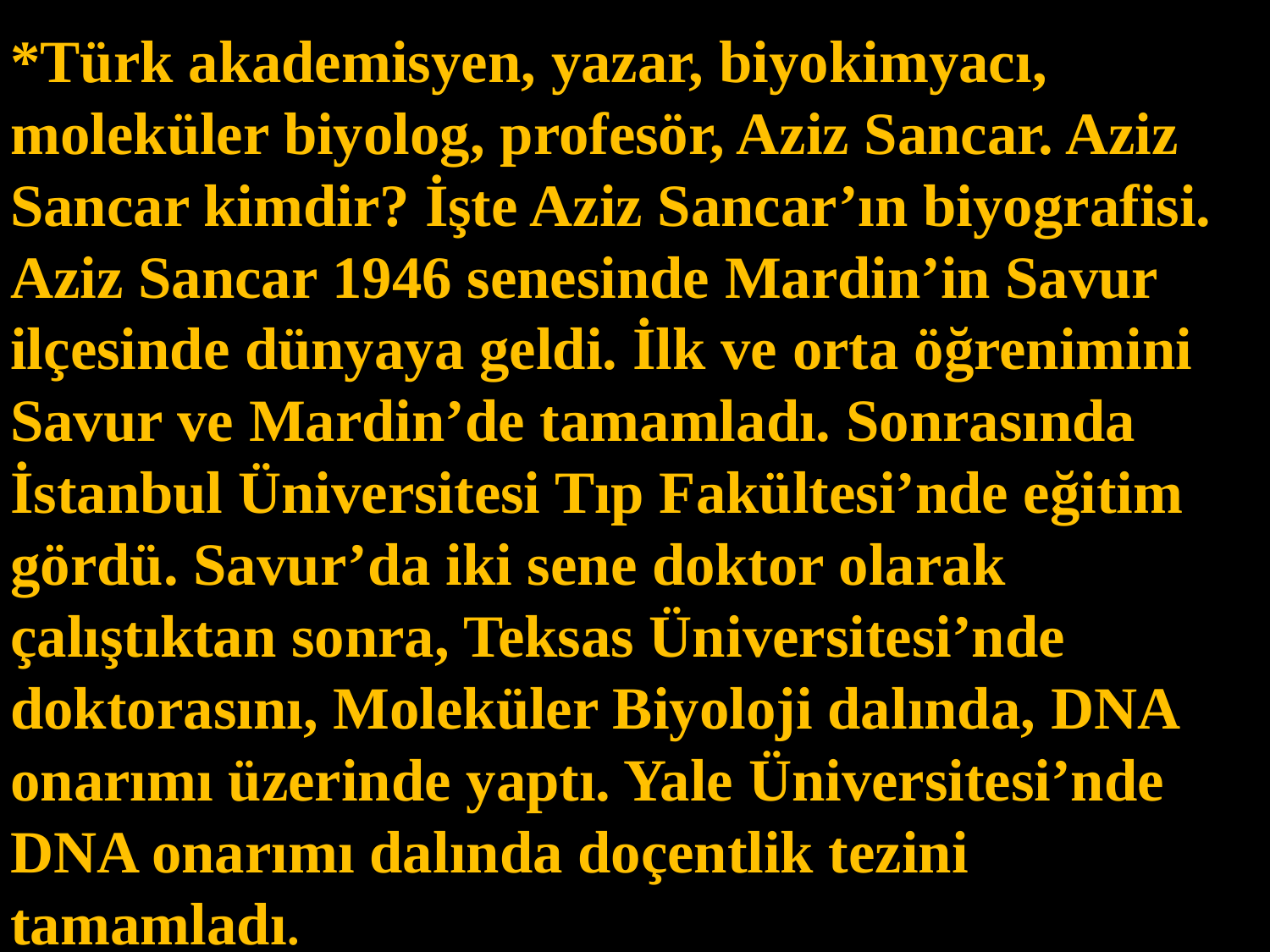

*Türk akademisyen, yazar, biyokimyacı, moleküler biyolog, profesör, Aziz Sancar. Aziz Sancar kimdir? İşte Aziz Sancar’ın biyografisi. Aziz Sancar 1946 senesinde Mardin’in Savur ilçesinde dünyaya geldi. İlk ve orta öğrenimini Savur ve Mardin’de tamamladı. Sonrasında İstanbul Üniversitesi Tıp Fakültesi’nde eğitim gördü. Savur’da iki sene doktor olarak çalıştıktan sonra, Teksas Üniversitesi’nde doktorasını, Moleküler Biyoloji dalında, DNA onarımı üzerinde yaptı. Yale Üniversitesi’nde DNA onarımı dalında doçentlik tezini tamamladı.
#